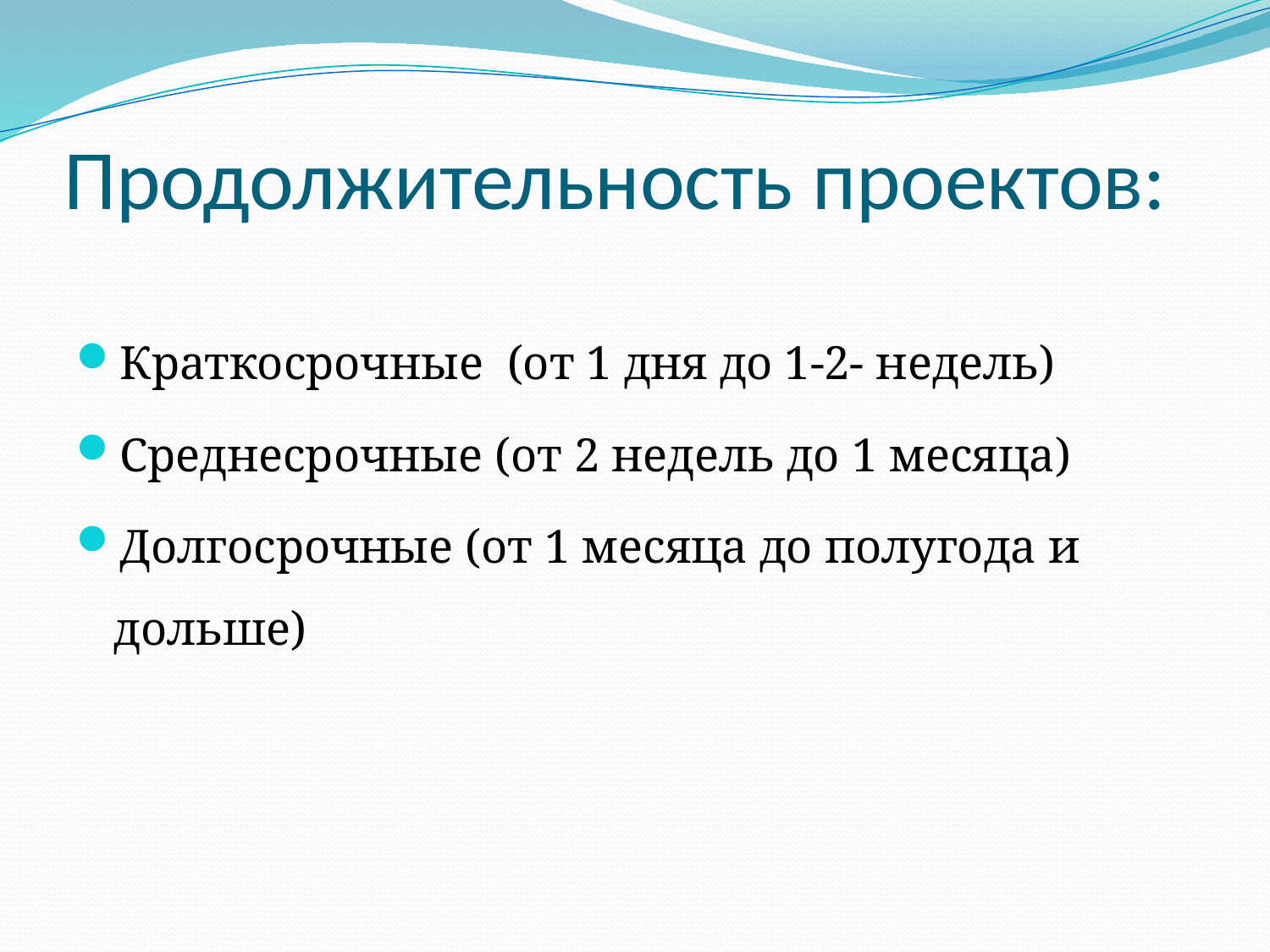

# Продолжительность проектов:

Краткосрочные  (от 1 дня до 1-2- недель)
Среднесрочные (от 2 недель до 1 месяца)
Долгосрочные (от 1 месяца до полугода и дольше)